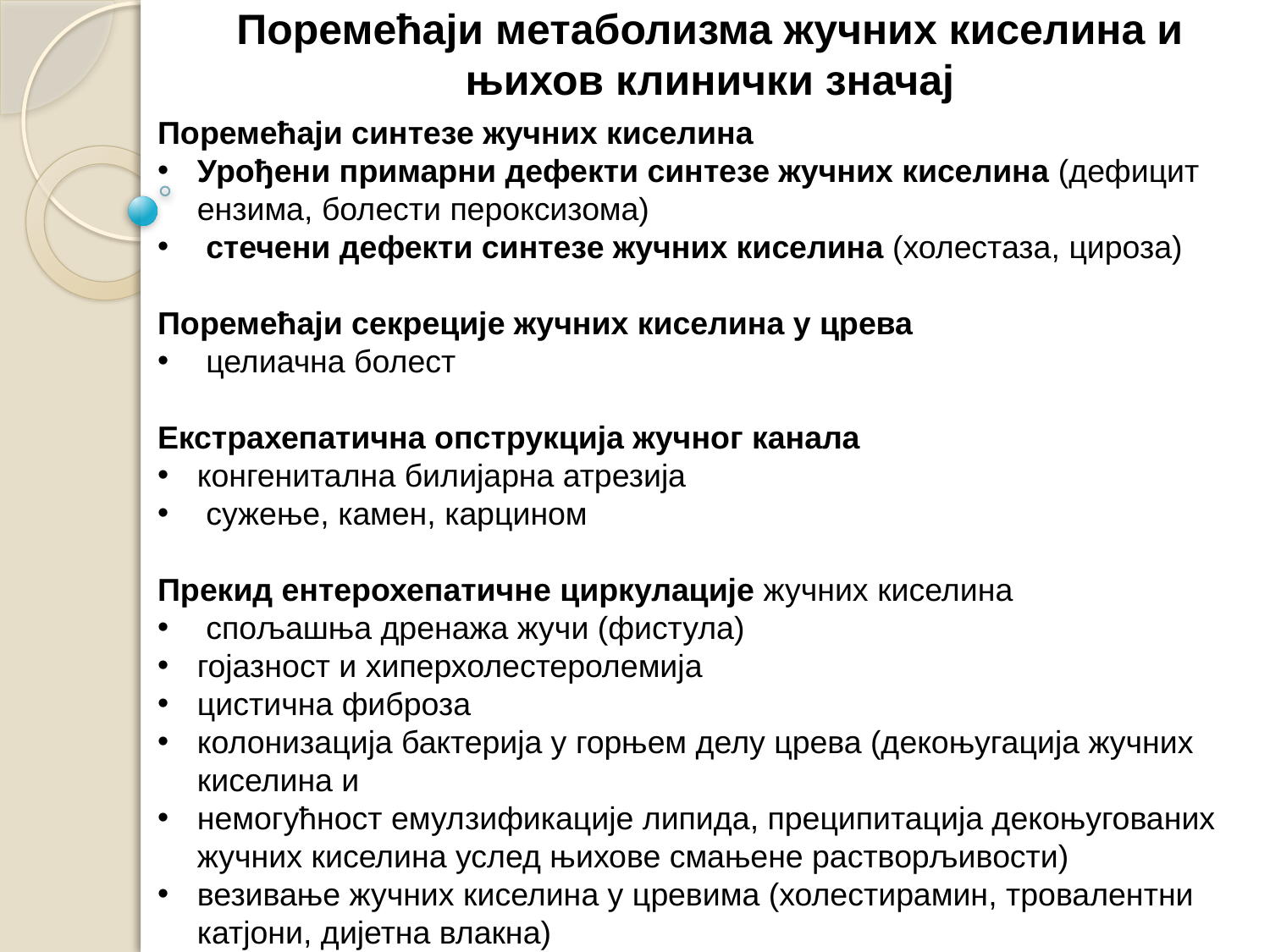

Поремећаји метаболизма жучних киселина и њихов клинички значај
Поремећаји синтезе жучних киселина
Урођени примарни дефекти синтезе жучних киселина (дефицит ензима, болести пероксизома)
 стечени дефекти синтезе жучних киселина (холестаза, цироза)

Поремећаји секреције жучних киселина у црева
 целиачна болест

Екстрахепатична опструкција жучног канала
конгенитална билијарна атрезија
 сужење, камен, карцином
Прекид ентерохепатичне циркулације жучних киселина
 спољашња дренажа жучи (фистула)
гојазност и хиперхолестеролемија
цистична фиброза
колонизација бактерија у горњем делу црева (декоњугација жучних киселина и
немогућност емулзификације липида, преципитација декоњугованих жучних киселина услед њихове смањене растворљивости)
везивање жучних киселина у цревима (холестирамин, тровалентни катјони, дијетна влакна)